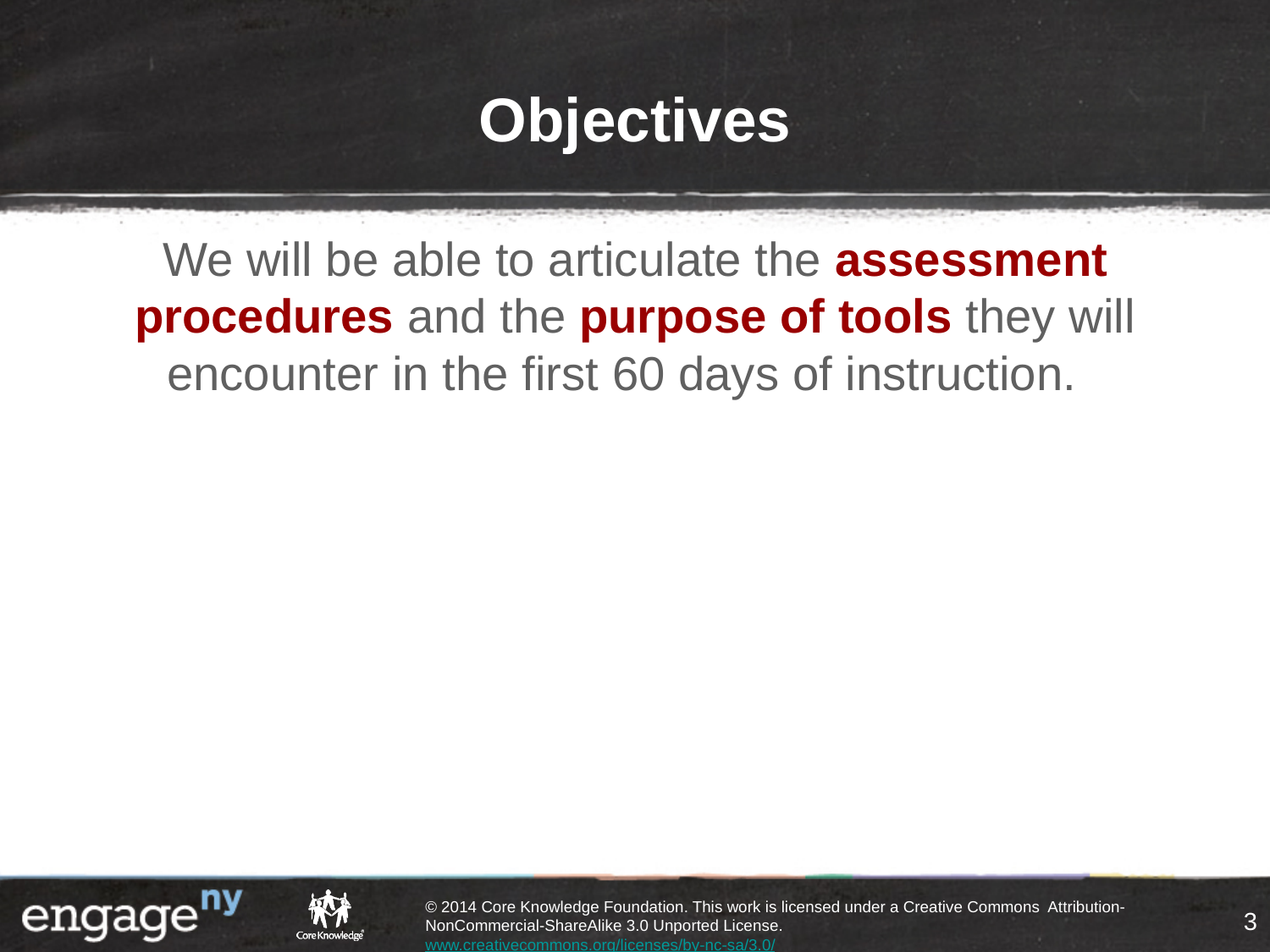

# Objectives
We will be able to articulate the assessment procedures and the purpose of tools they will encounter in the first 60 days of instruction.
3